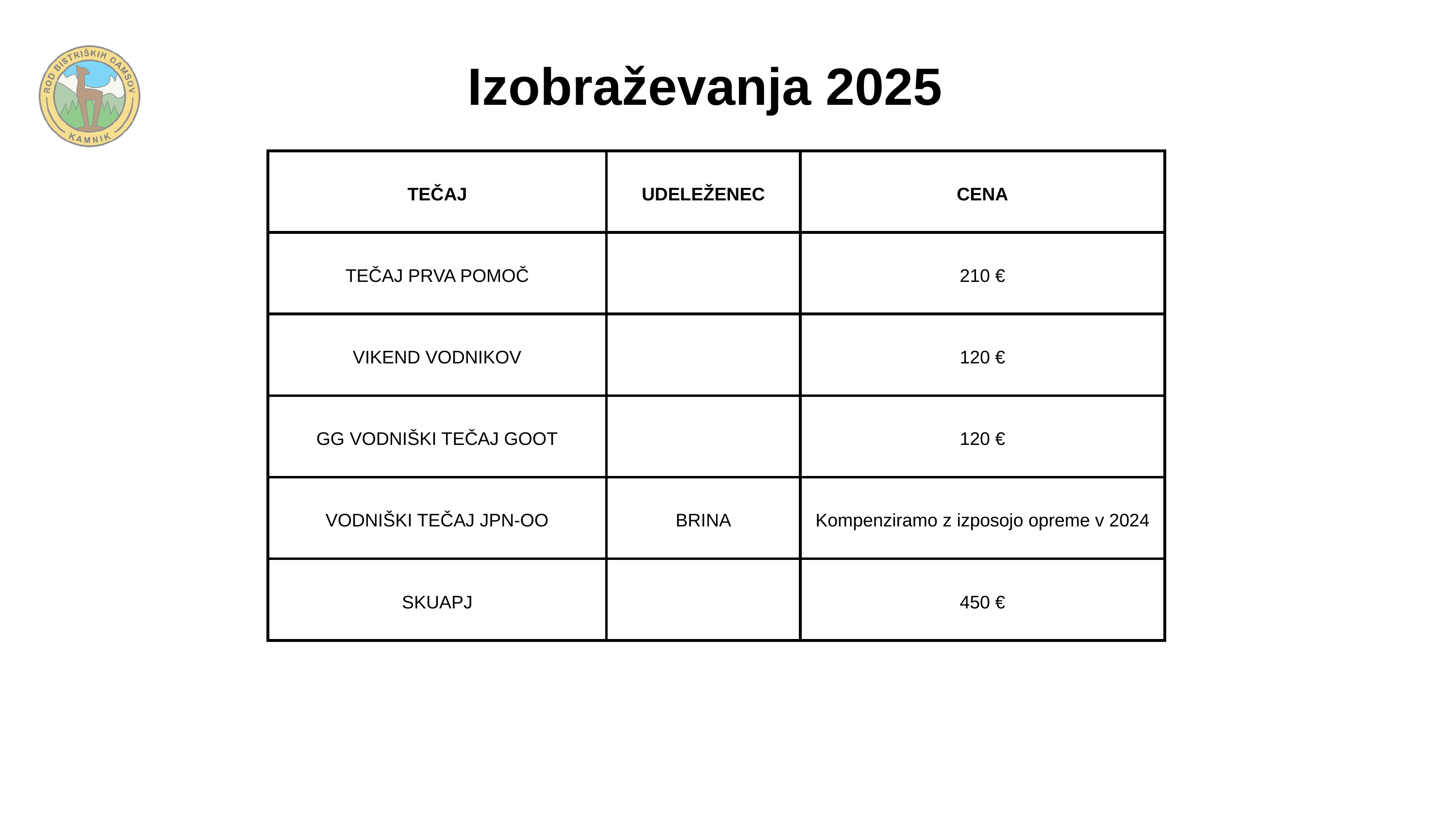

Izobraževanja 2025

| TEČAJ | UDELEŽENEC | CENA |
| --- | --- | --- |
| TEČAJ PRVA POMOČ |  | 210 € |
| VIKEND VODNIKOV |  | 120 € |
| GG VODNIŠKI TEČAJ GOOT |  | 120 € |
| VODNIŠKI TEČAJ JPN-OO | BRINA | Kompenziramo z izposojo opreme v 2024 |
| SKUAPJ |  | 450 € |